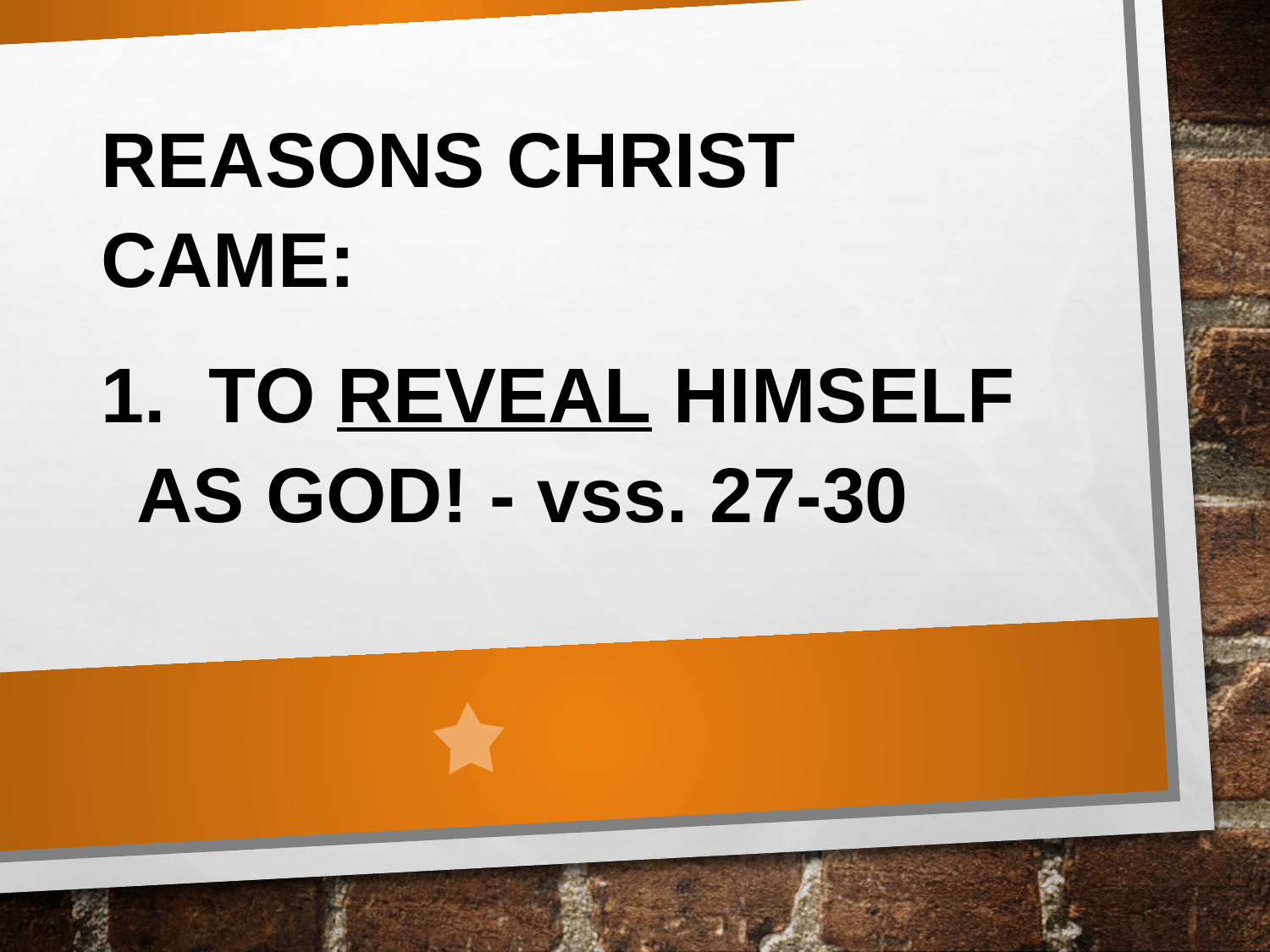

REASONS CHRIST CAME:

  TO REVEAL HIMSELF AS GOD! - vss. 27-30